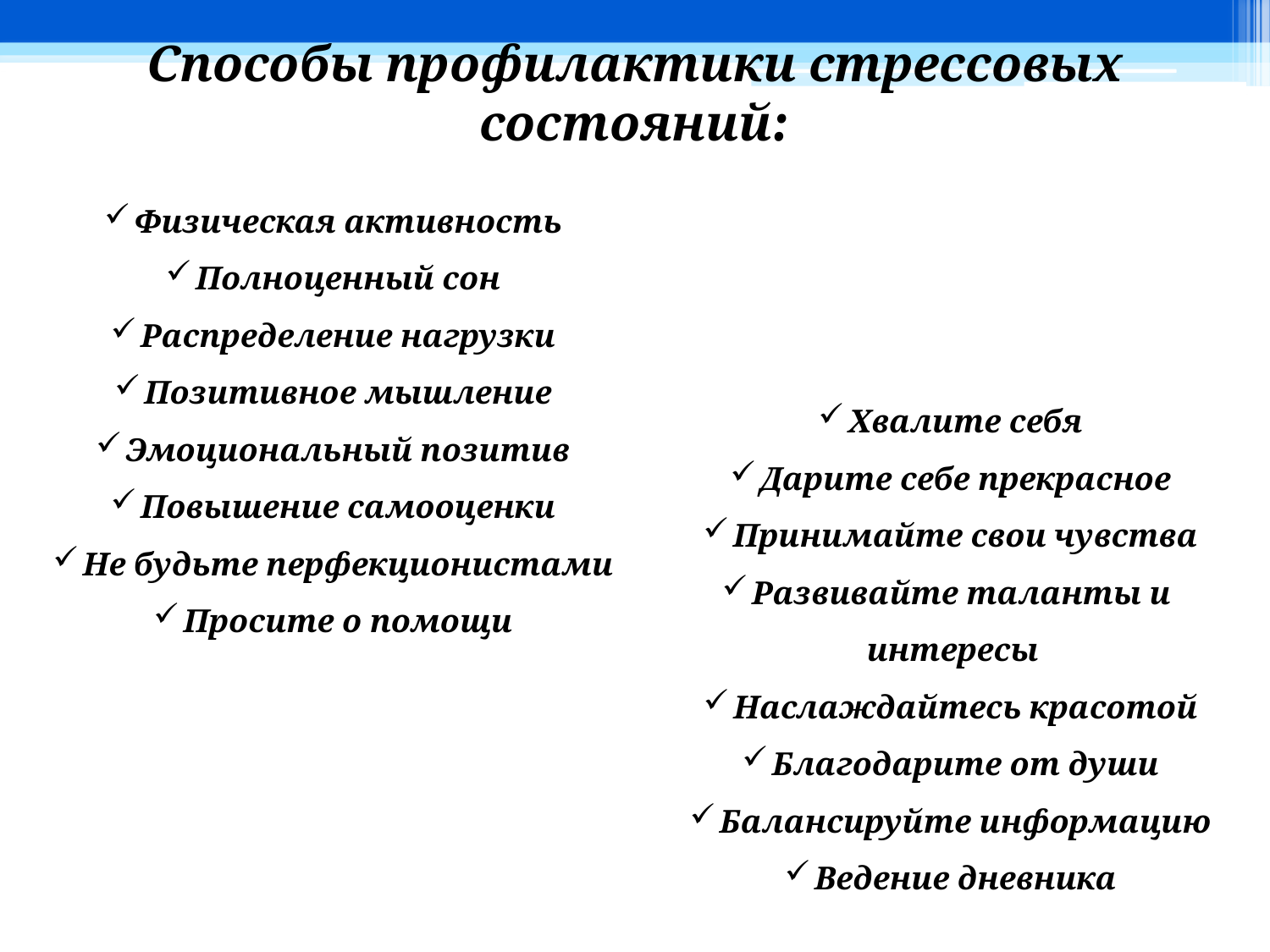

Способы профилактики стрессовых состояний:
Физическая активность
Полноценный сон
Распределение нагрузки
Позитивное мышление
Эмоциональный позитив
Повышение самооценки
Не будьте перфекционистами
Просите о помощи
Хвалите себя
Дарите себе прекрасное
Принимайте свои чувства
Развивайте таланты и  интересы
Наслаждайтесь красотой
Благодарите от души
Балансируйте информацию
Ведение дневника